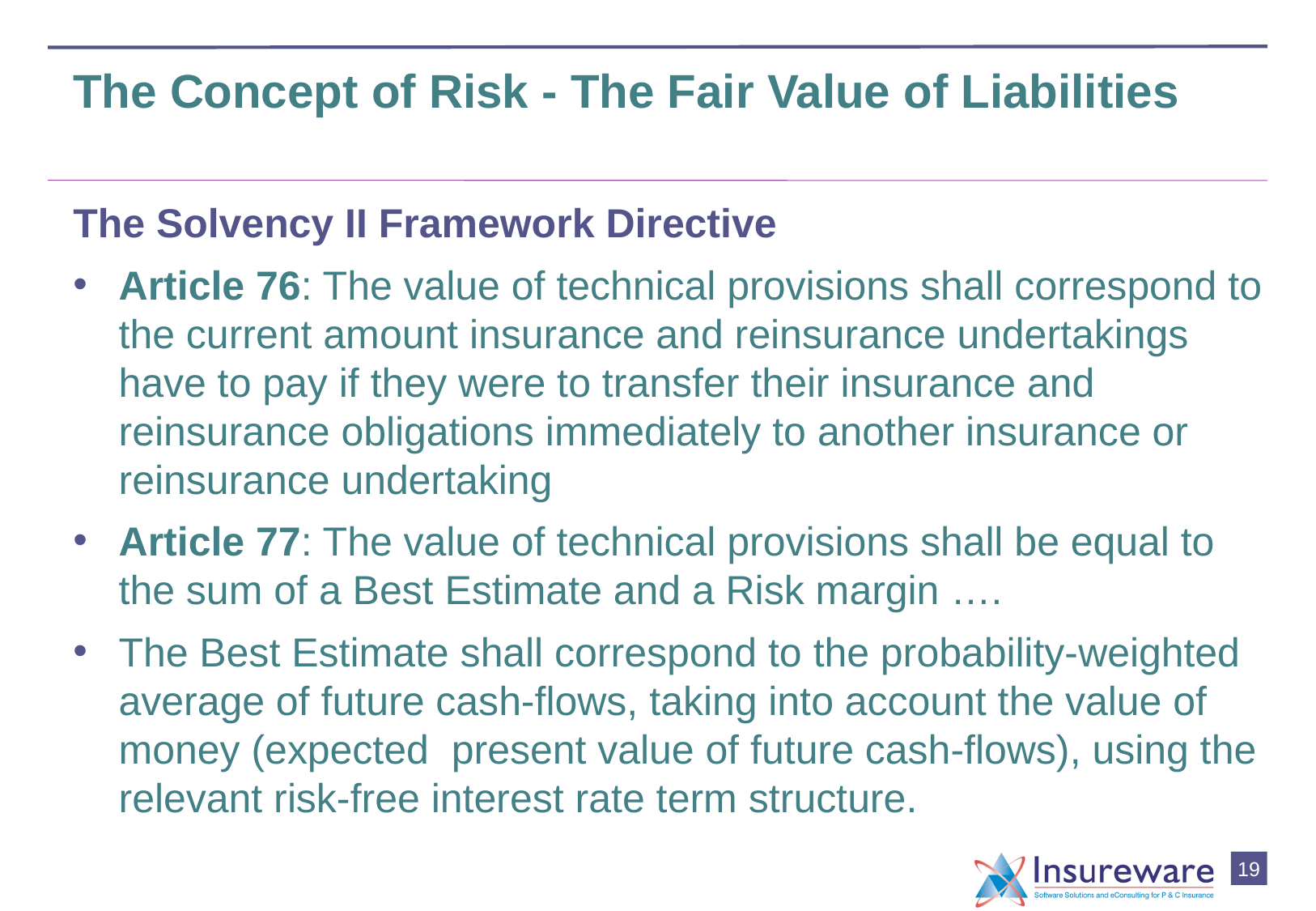

# The Concept of Risk - The Fair Value of Liabilities
The Solvency II Framework Directive
Article 76: The value of technical provisions shall correspond to the current amount insurance and reinsurance undertakings have to pay if they were to transfer their insurance and reinsurance obligations immediately to another insurance or reinsurance undertaking
Article 77: The value of technical provisions shall be equal to the sum of a Best Estimate and a Risk margin ….
The Best Estimate shall correspond to the probability-weighted average of future cash-flows, taking into account the value of money (expected  present value of future cash-flows), using the relevant risk-free interest rate term structure.

19